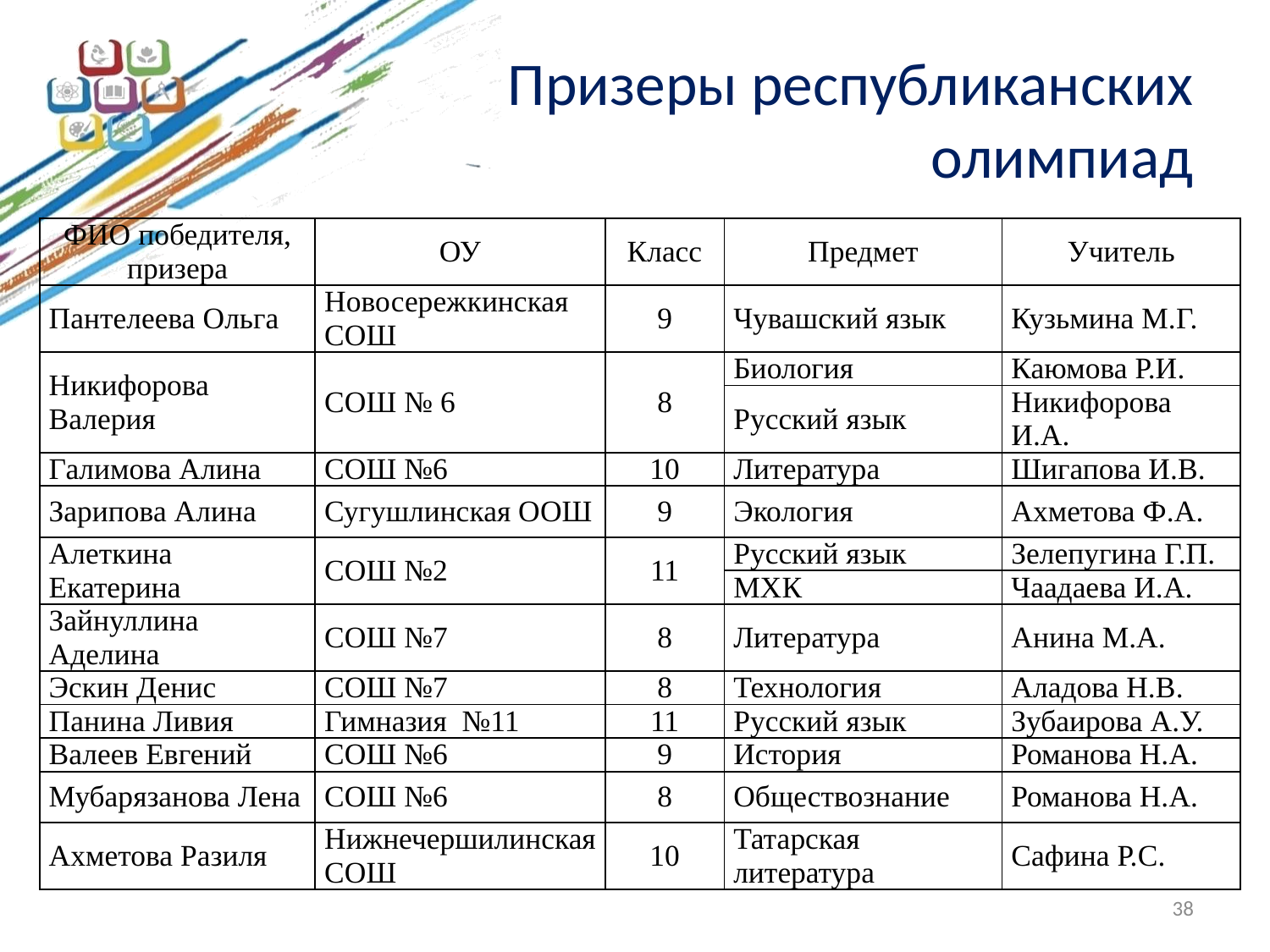

# Призеры республиканских олимпиад
| ФИО победителя, призера | ОУ | Класс | Предмет | Учитель |
| --- | --- | --- | --- | --- |
| Пантелеева Ольга | Новосережкинская СОШ | 9 | Чувашский язык | Кузьмина М.Г. |
| Никифорова Валерия | СОШ № 6 | 8 | Биология | Каюмова Р.И. |
|  |  |  | Русский язык | Никифорова И.А. |
| Галимова Алина | СОШ №6 | 10 | Литература | Шигапова И.В. |
| Зарипова Алина | Сугушлинская ООШ | 9 | Экология | Ахметова Ф.А. |
| Алеткина Екатерина | СОШ №2 | 11 | Русский язык | Зелепугина Г.П. |
|  |  |  | МХК | Чаадаева И.А. |
| Зайнуллина Аделина | СОШ №7 | 8 | Литература | Анина М.А. |
| Эскин Денис | СОШ №7 | 8 | Технология | Аладова Н.В. |
| Панина Ливия | Гимназия №11 | 11 | Русский язык | Зубаирова А.У. |
| Валеев Евгений | СОШ №6 | 9 | История | Романова Н.А. |
| Мубарязанова Лена | СОШ №6 | 8 | Обществознание | Романова Н.А. |
| Ахметова Разиля | Нижнечершилинская СОШ | 10 | Татарская литература | Сафина Р.С. |
38